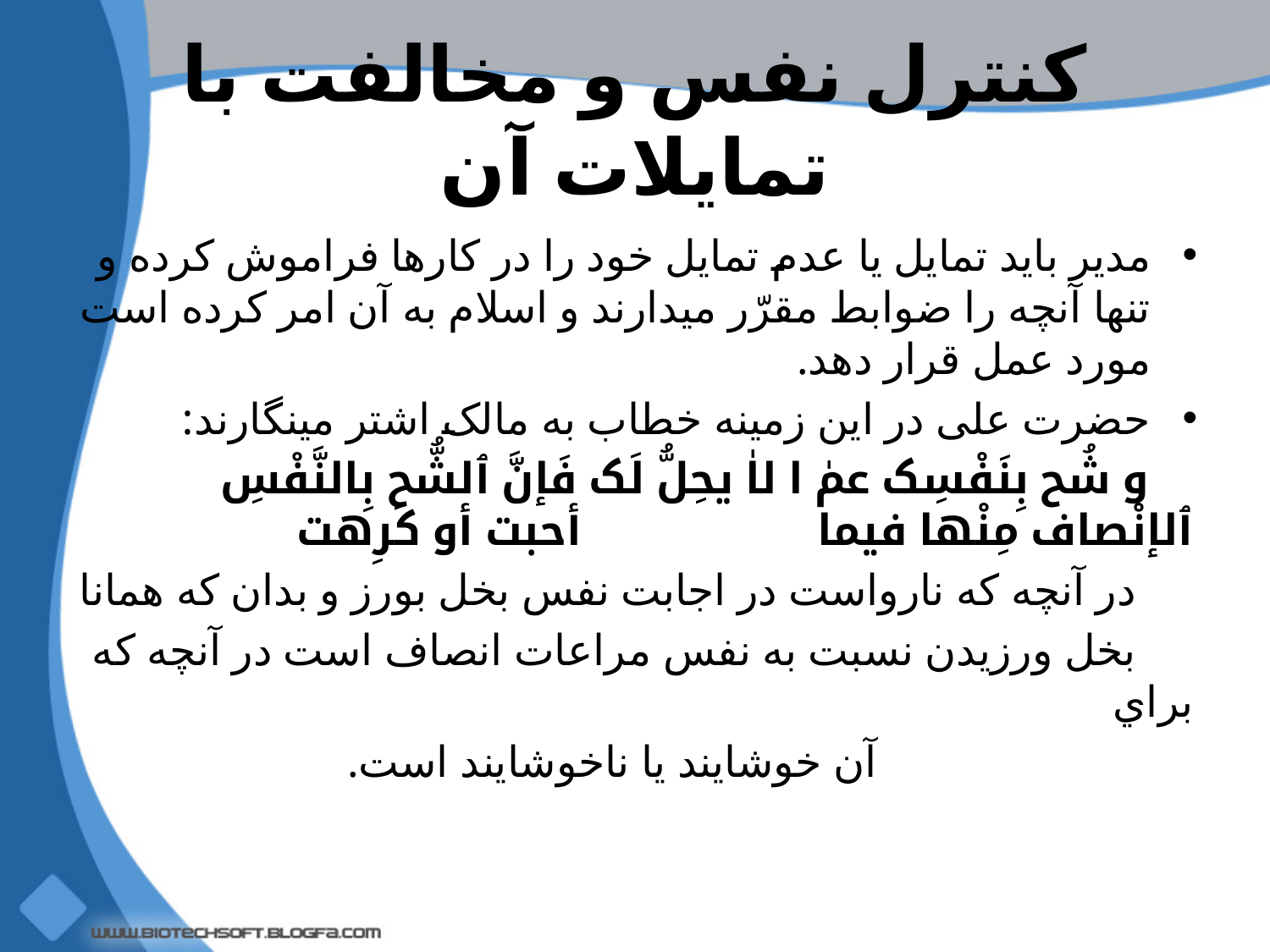

# کنترل نفس و مخالفت با تمایلات آن
مدیر باید تمایل یا عدم تمایل خود را در کارها فراموش کرده و تنها آنچه را ضوابط مقرّر میدارند و اسلام به آن امر کرده است مورد عمل قرار دهد.
حضرت علی در این زمینه خطاب به مالک اشتر مینگارند:
    و شُح بِنَفْسِک عمٰ ا لاٰ یحِلُّ لَک فَإنَّ ٱلشُّح بِالنَّفْسِ ٱلإنْصاف مِنْها فیما                     أحبت أو کَرِهت
     در آنچه که نارواست در اجابت نفس بخل بورز و بدان که همانا
     بخل ورزیدن نسبت به نفس مراعات انصاف است در آنچه که براي
    آن خوشایند یا ناخوشایند است.